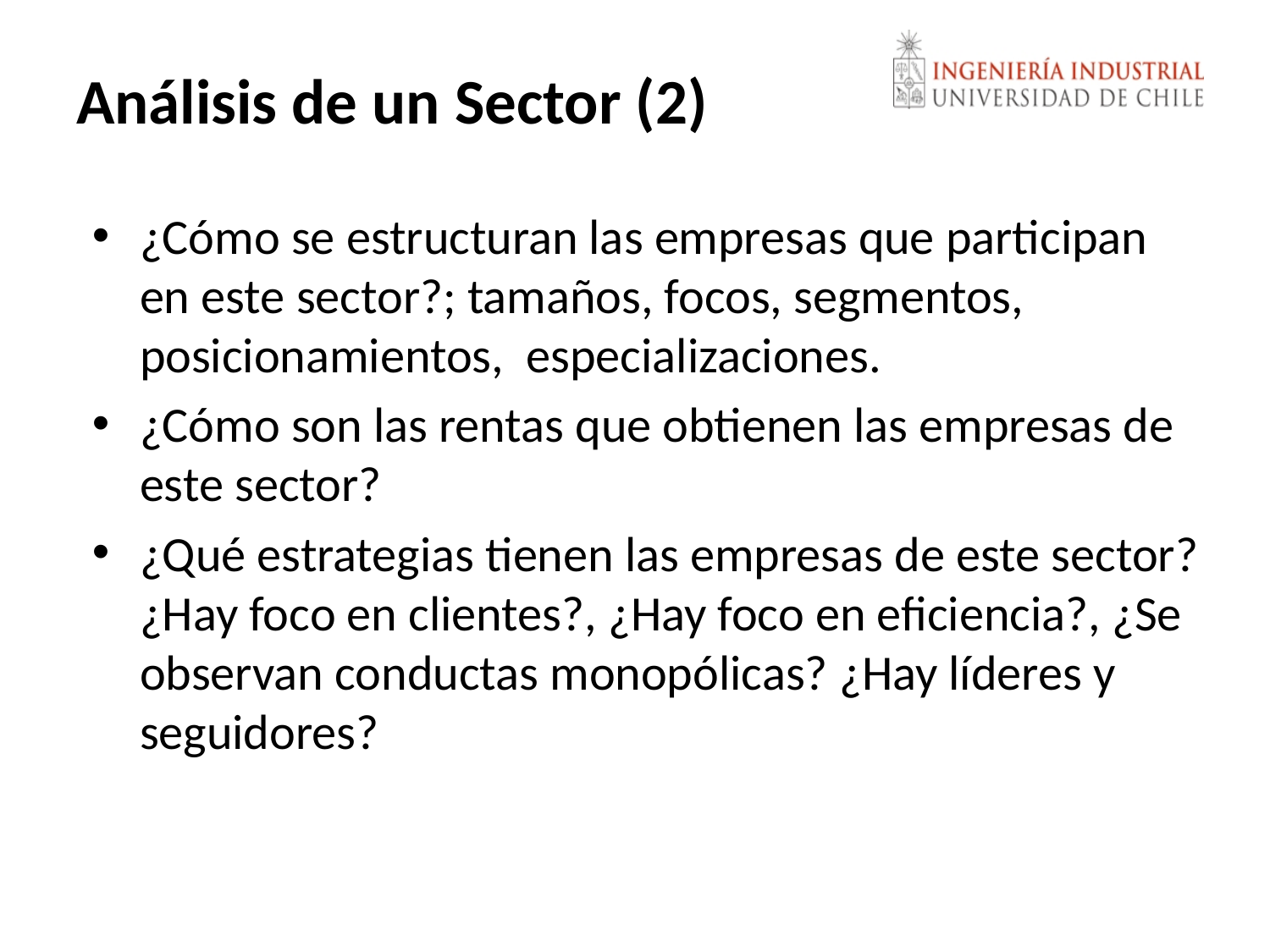

# Análisis de un Sector (2)
¿Cómo se estructuran las empresas que participan en este sector?; tamaños, focos, segmentos, posicionamientos,  especializaciones.
¿Cómo son las rentas que obtienen las empresas de este sector?
¿Qué estrategias tienen las empresas de este sector? ¿Hay foco en clientes?, ¿Hay foco en eficiencia?, ¿Se observan conductas monopólicas? ¿Hay líderes y seguidores?